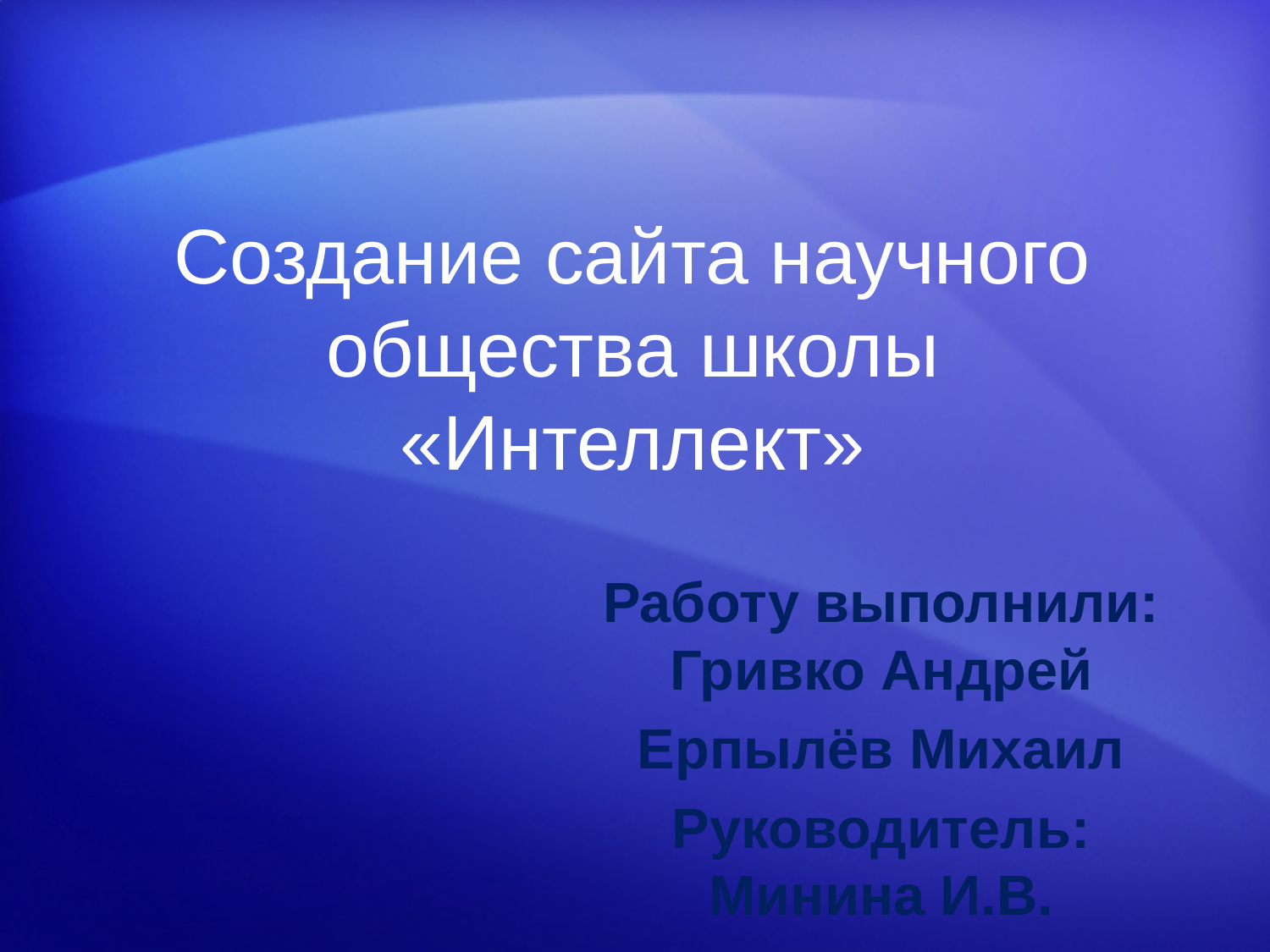

# Создание сайта научного общества школы «Интеллект»
Работу выполнили: Гривко Андрей
Ерпылёв Михаил
Руководитель: Минина И.В.